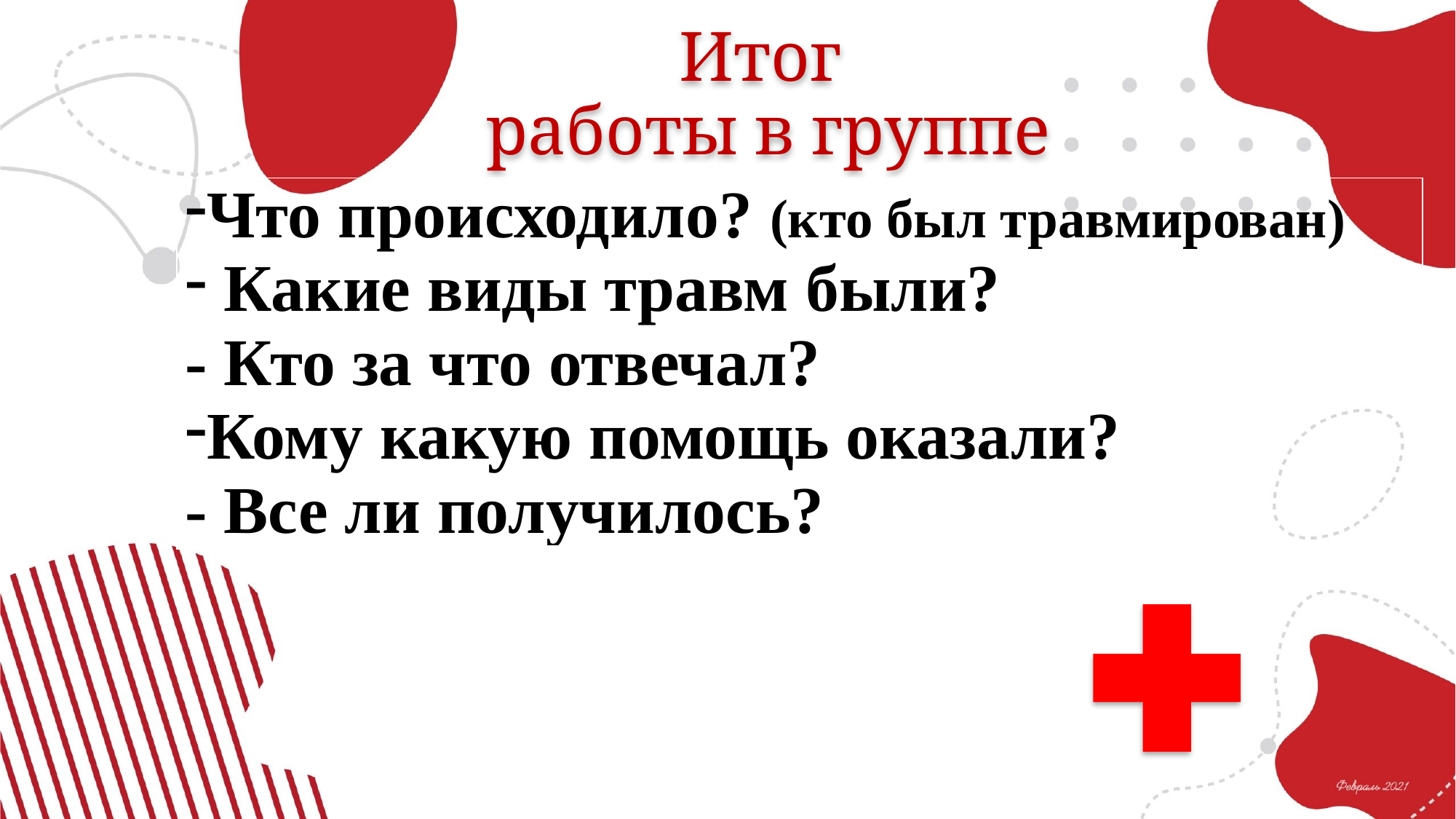

# Итог работы в группе
| Что происходило? (кто был травмирован) Какие виды травм были? - Кто за что отвечал? Кому какую помощь оказали? - Все ли получилось? |
| --- |